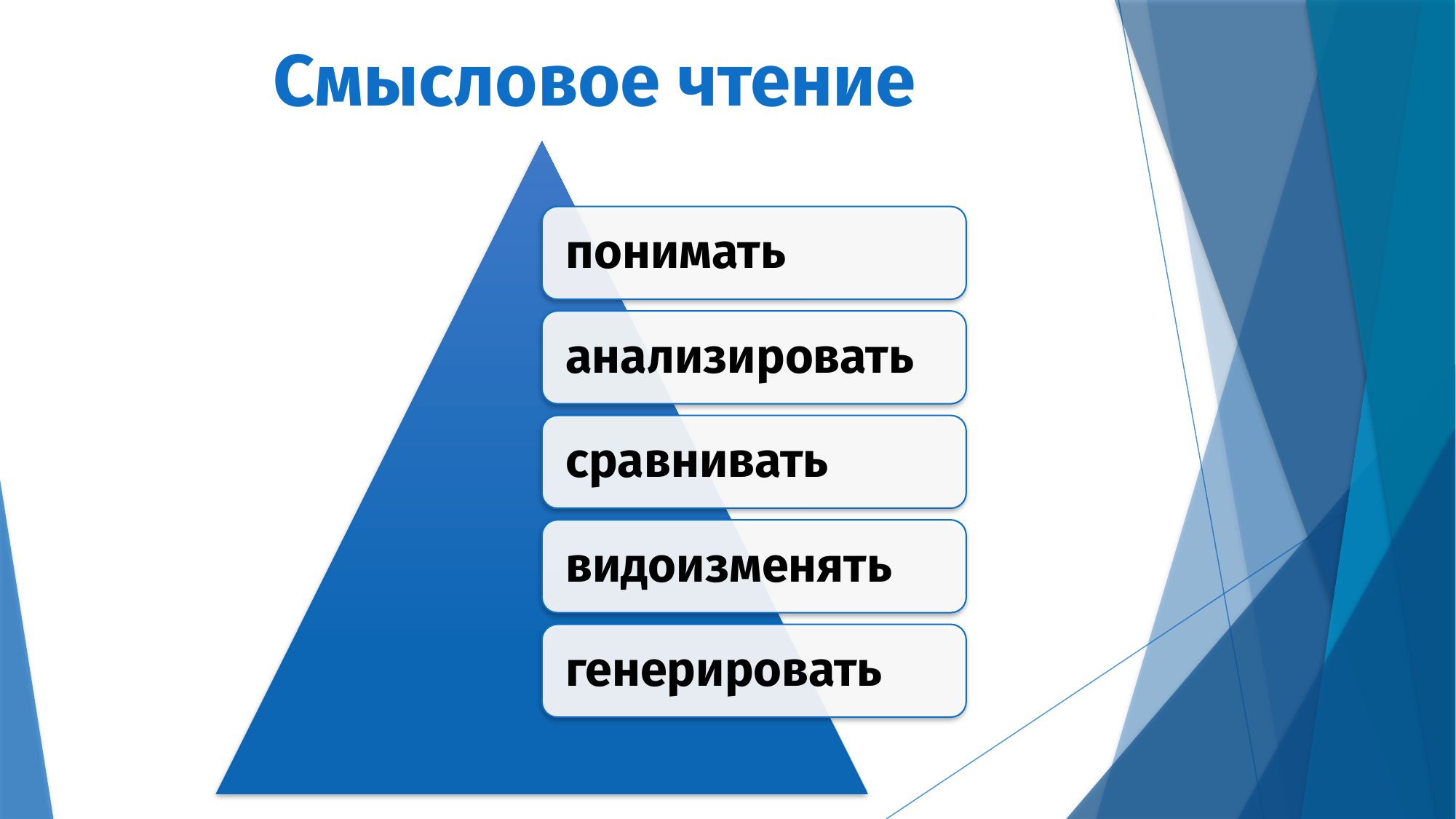

# Смысловое чтение
понимать
анализировать
сравнивать
видоизменять
генерировать